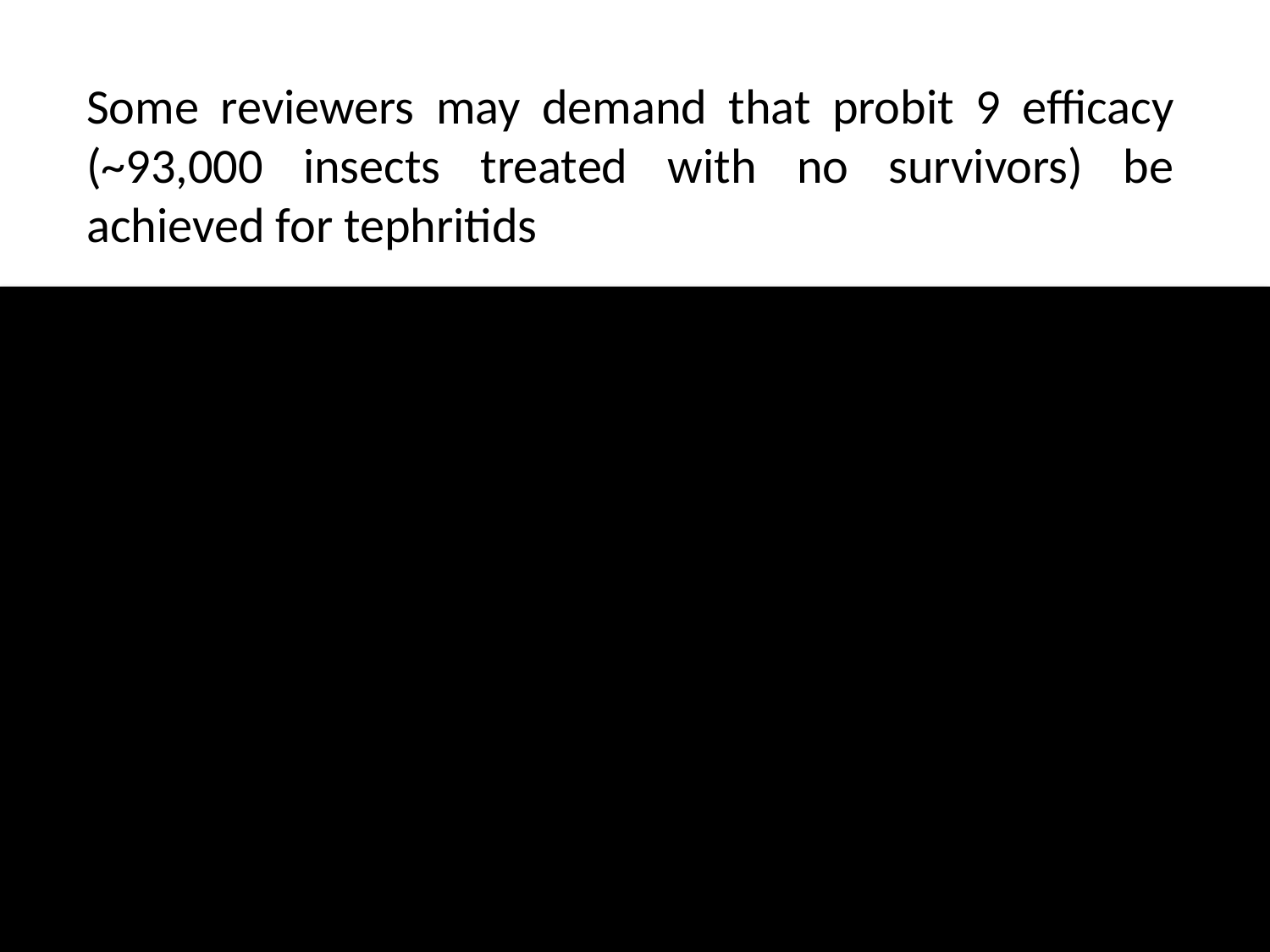

Some reviewers may demand that probit 9 efficacy (~93,000 insects treated with no survivors) be achieved for tephritids